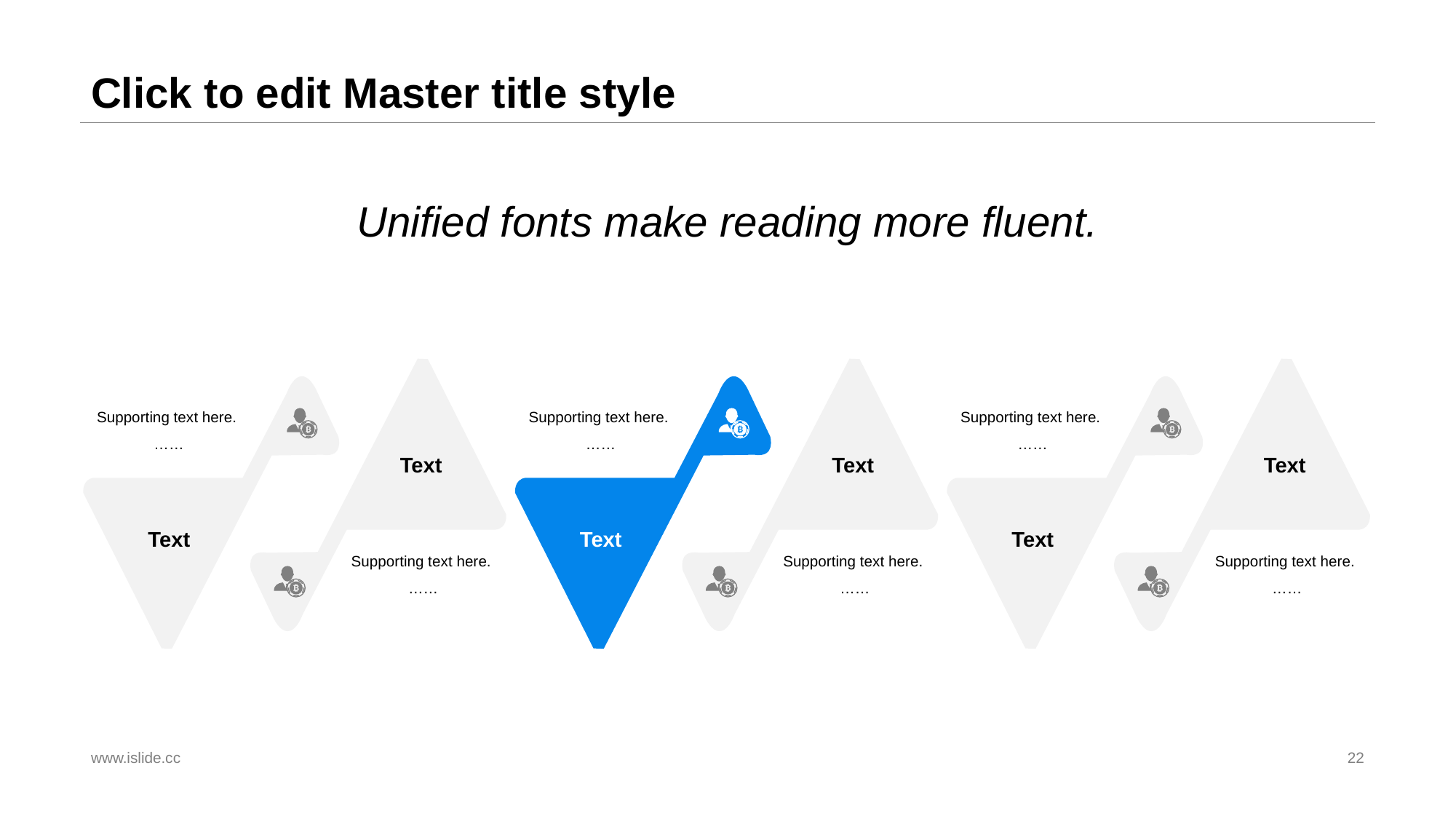

# Click to edit Master title style
Unified fonts make reading more fluent.

Text
Supporting text here.
……

Text
Supporting text here.
……

Text
Supporting text here.
……

Text
Supporting text here.
……

Text
Supporting text here.
……

Text
Supporting text here.
……
www.islide.cc
22